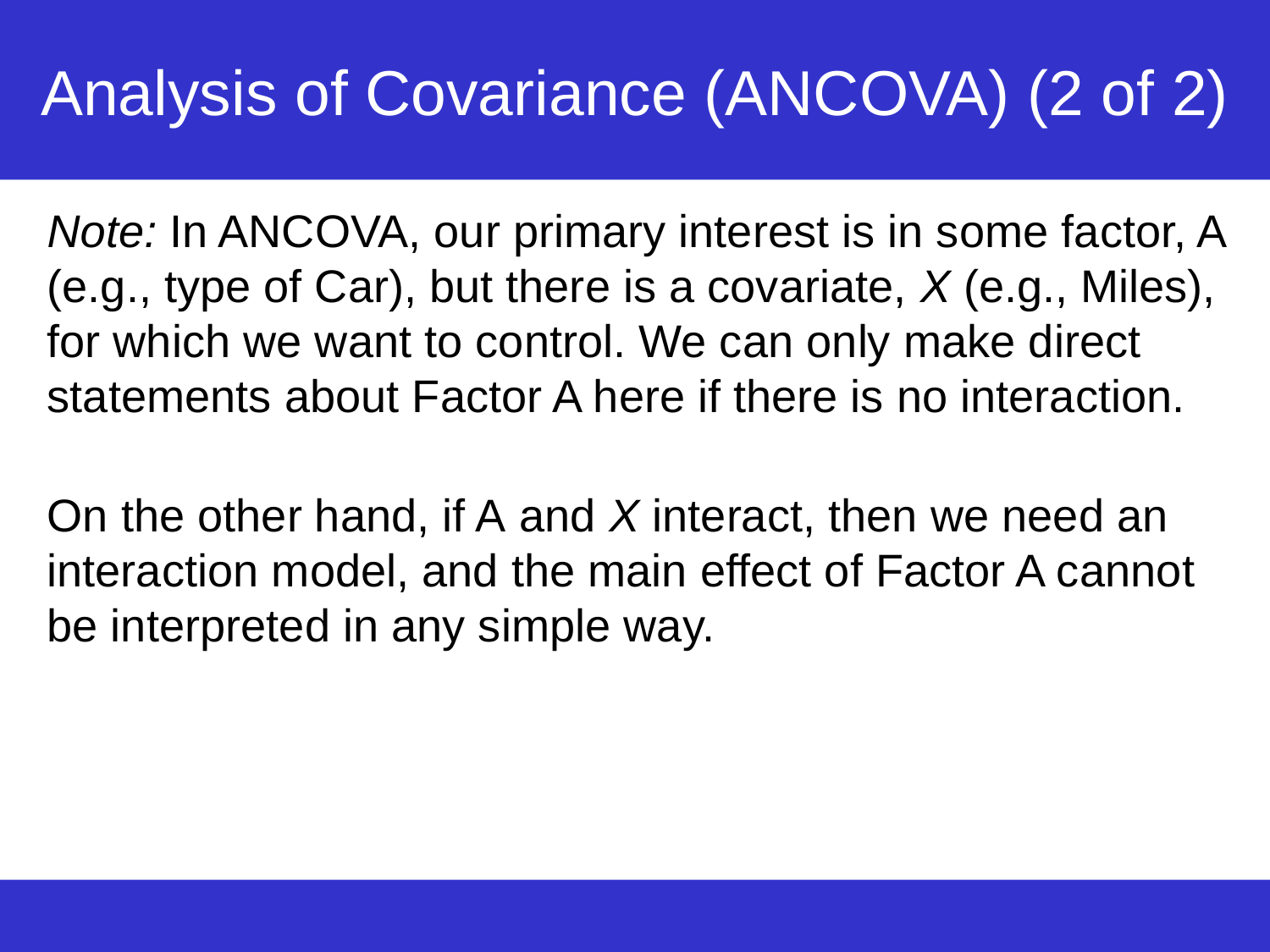

# Analysis of Covariance (ANCOVA) (2 of 2)
Note: In ANCOVA, our primary interest is in some factor, A (e.g., type of Car), but there is a covariate, X (e.g., Miles), for which we want to control. We can only make direct statements about Factor A here if there is no interaction.
On the other hand, if A and X interact, then we need an interaction model, and the main effect of Factor A cannot be interpreted in any simple way.